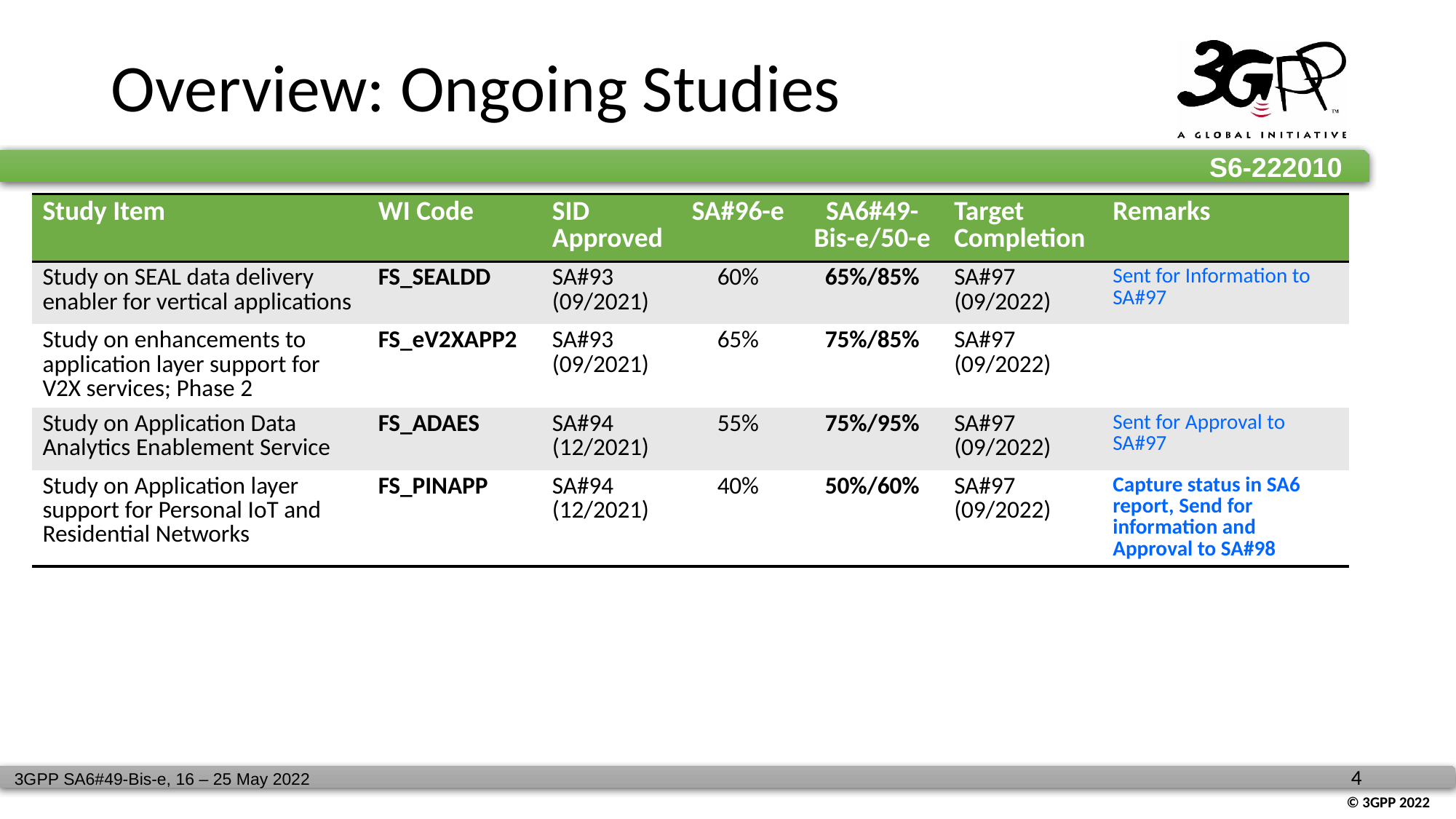

# Overview: Ongoing Studies
| Study Item | WI Code | SID Approved | SA#96-e | SA6#49-Bis-e/50-e | Target Completion | Remarks |
| --- | --- | --- | --- | --- | --- | --- |
| Study on SEAL data delivery enabler for vertical applications | FS\_SEALDD | SA#93 (09/2021) | 60% | 65%/85% | SA#97 (09/2022) | Sent for Information to SA#97 |
| Study on enhancements to application layer support for V2X services; Phase 2 | FS\_eV2XAPP2 | SA#93 (09/2021) | 65% | 75%/85% | SA#97 (09/2022) |  |
| Study on Application Data Analytics Enablement Service | FS\_ADAES | SA#94 (12/2021) | 55% | 75%/95% | SA#97 (09/2022) | Sent for Approval to SA#97 |
| Study on Application layer support for Personal IoT and Residential Networks | FS\_PINAPP | SA#94 (12/2021) | 40% | 50%/60% | SA#97 (09/2022) | Capture status in SA6 report, Send for information and Approval to SA#98 |